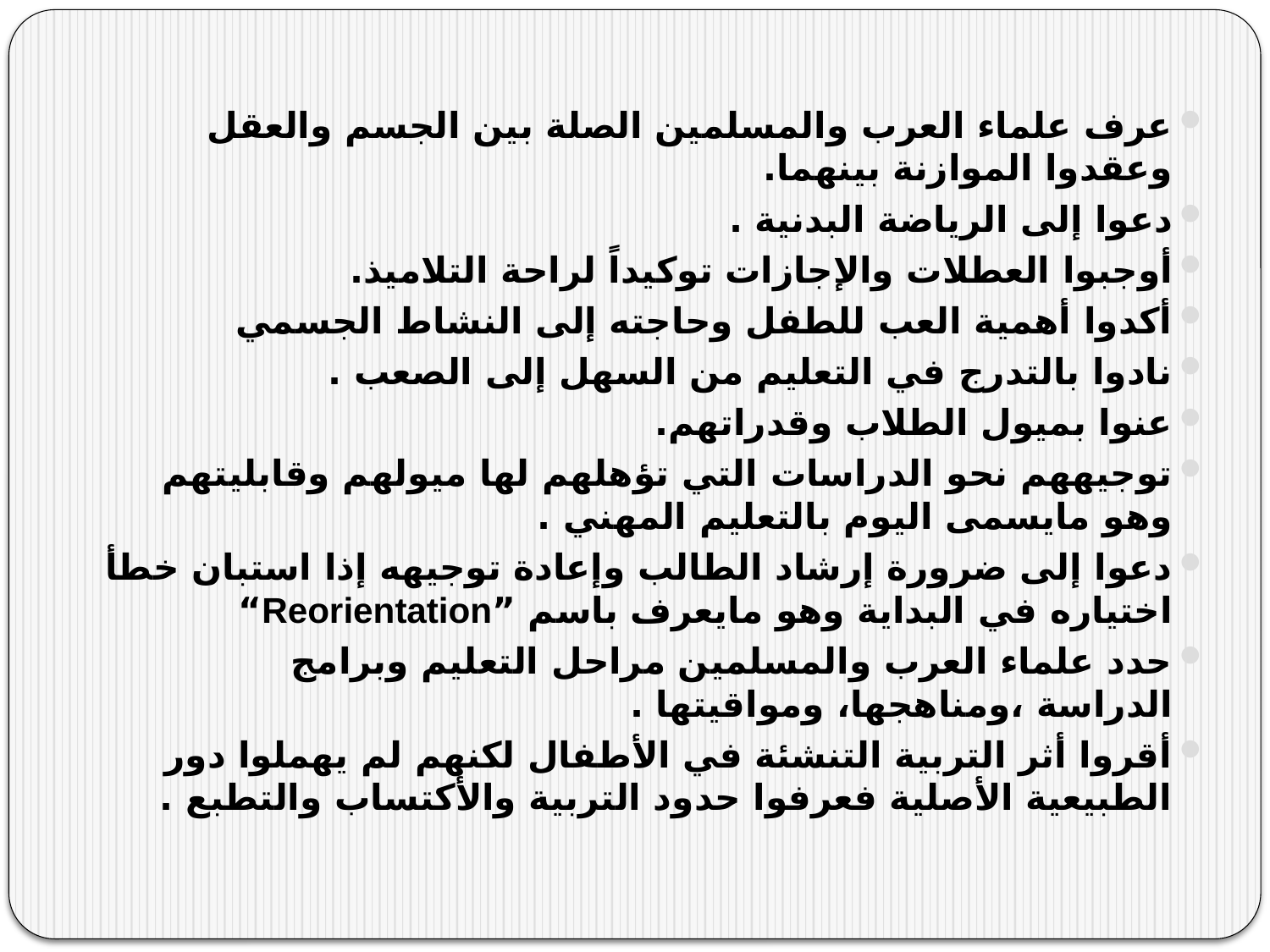

عرف علماء العرب والمسلمين الصلة بين الجسم والعقل وعقدوا الموازنة بينهما.
دعوا إلى الرياضة البدنية .
أوجبوا العطلات والإجازات توكيداً لراحة التلاميذ.
أكدوا أهمية العب للطفل وحاجته إلى النشاط الجسمي
نادوا بالتدرج في التعليم من السهل إلى الصعب .
عنوا بميول الطلاب وقدراتهم.
توجيههم نحو الدراسات التي تؤهلهم لها ميولهم وقابليتهم وهو مايسمى اليوم بالتعليم المهني .
دعوا إلى ضرورة إرشاد الطالب وإعادة توجيهه إذا استبان خطأ اختياره في البداية وهو مايعرف باسم ”Reorientation“
حدد علماء العرب والمسلمين مراحل التعليم وبرامج الدراسة ،ومناهجها، ومواقيتها .
أقروا أثر التربية التنشئة في الأطفال لكنهم لم يهملوا دور الطبيعية الأصلية فعرفوا حدود التربية والأكتساب والتطبع .